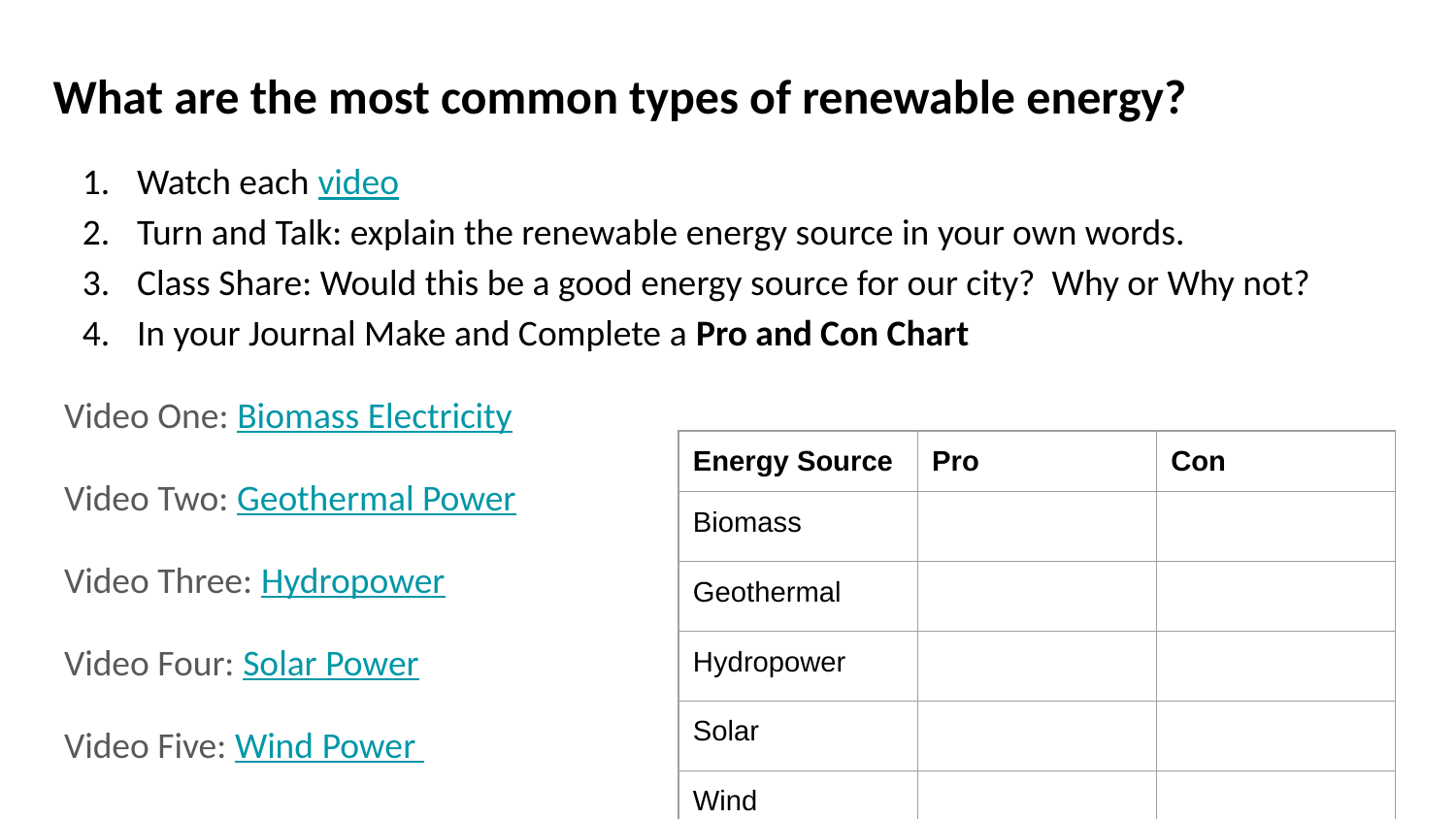

# What are the most common types of renewable energy?
Watch each video
Turn and Talk: explain the renewable energy source in your own words.
Class Share: Would this be a good energy source for our city?  Why or Why not?
In your Journal Make and Complete a Pro and Con Chart
Video One: Biomass Electricity
Video Two: Geothermal Power
Video Three: Hydropower
Video Four: Solar Power
Video Five: Wind Power

| Energy Source | Pro | Con |
| --- | --- | --- |
| Biomass |  |  |
| Geothermal |  |  |
| Hydropower |  |  |
| Solar |  |  |
| Wind |  |  |